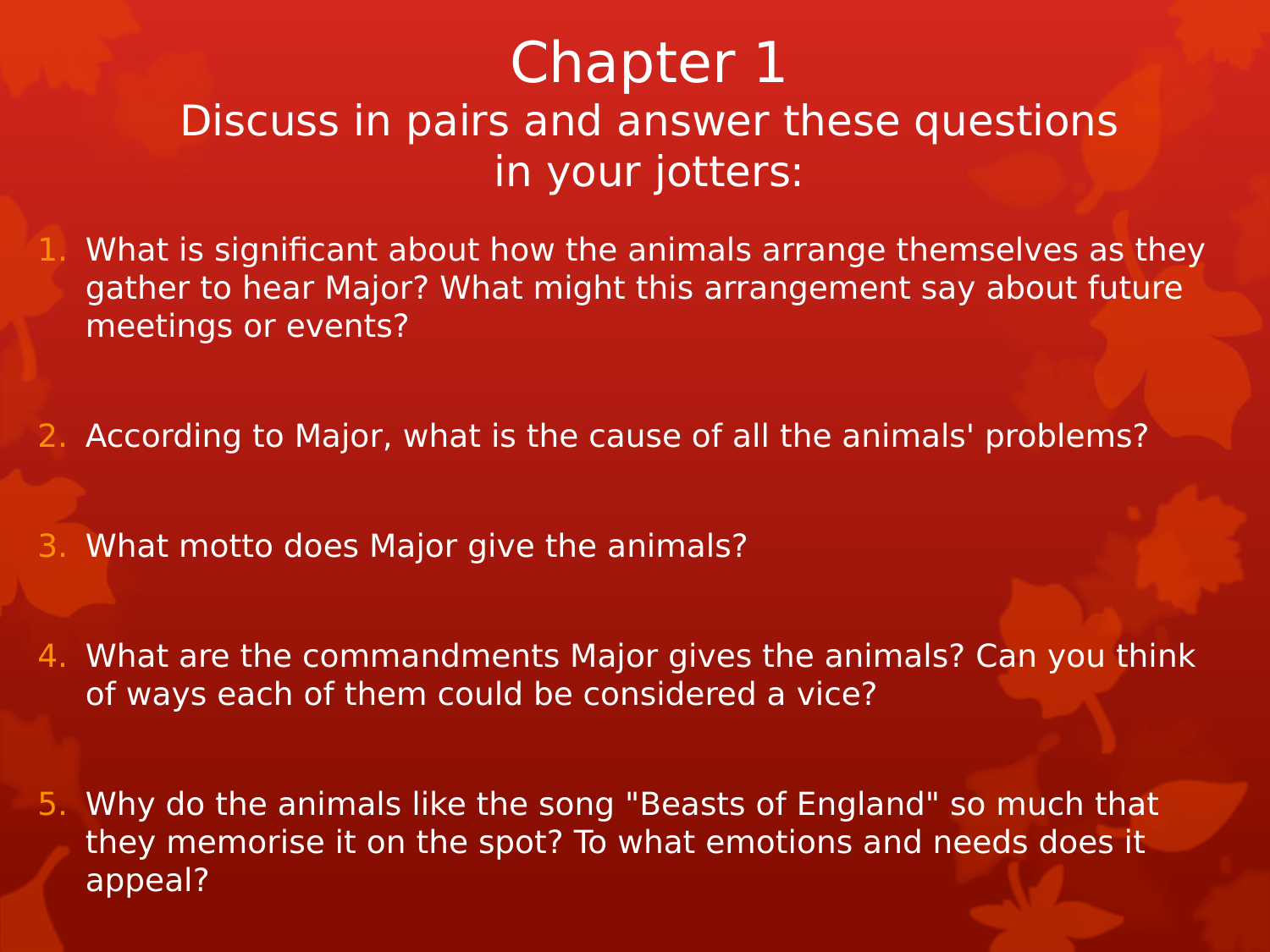

# Chapter 1 Discuss in pairs and answer these questions in your jotters:

What is significant about how the animals arrange themselves as they gather to hear Major? What might this arrangement say about future meetings or events?

According to Major, what is the cause of all the animals' problems?

What motto does Major give the animals?

What are the commandments Major gives the animals? Can you think of ways each of them could be considered a vice?

Why do the animals like the song "Beasts of England" so much that they memorise it on the spot? To what emotions and needs does it appeal?